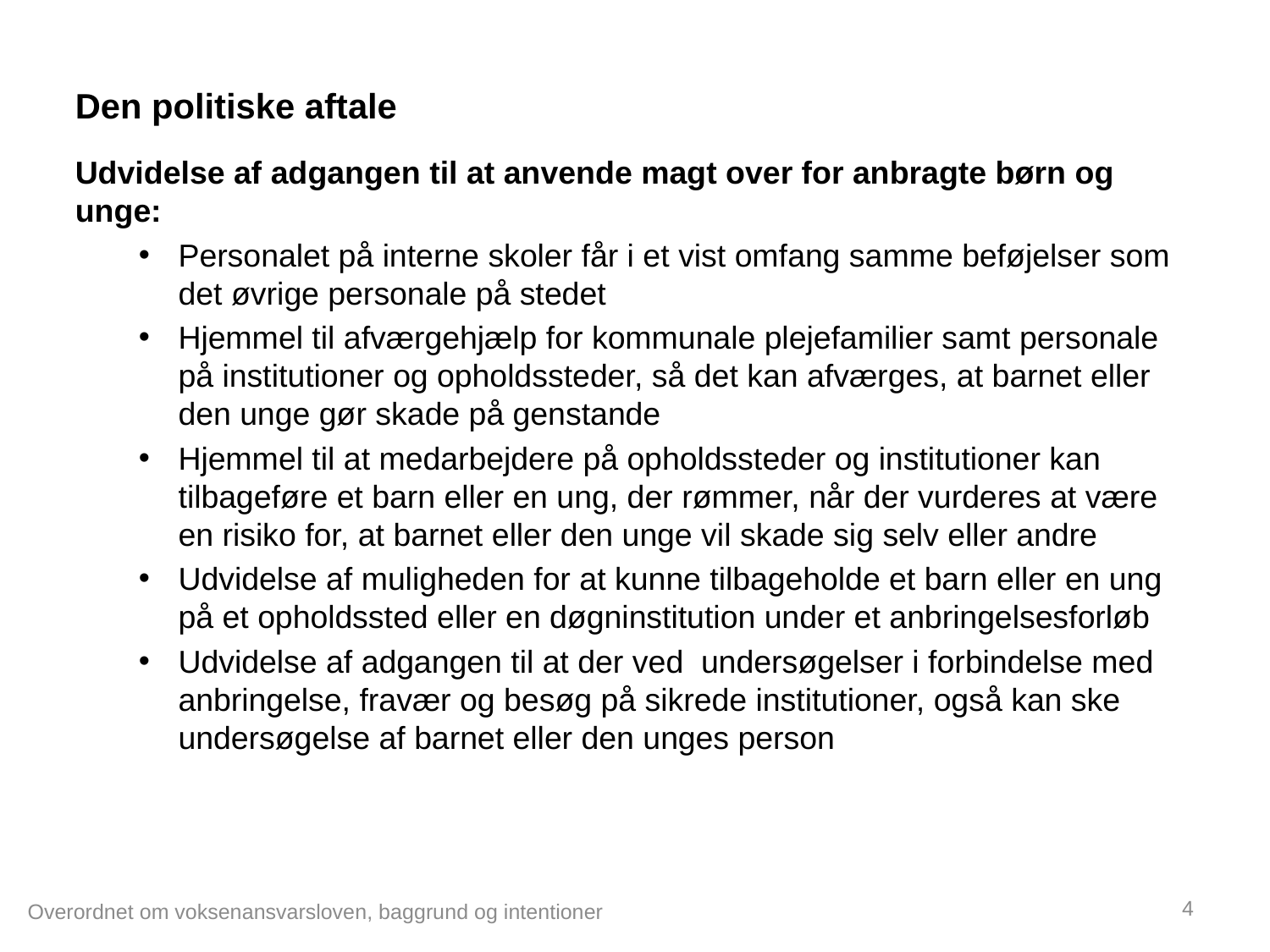

# Den politiske aftale
Udvidelse af adgangen til at anvende magt over for anbragte børn og unge:
Personalet på interne skoler får i et vist omfang samme beføjelser som det øvrige personale på stedet
Hjemmel til afværgehjælp for kommunale plejefamilier samt personale på institutioner og opholdssteder, så det kan afværges, at barnet eller den unge gør skade på genstande
Hjemmel til at medarbejdere på opholdssteder og institutioner kan tilbageføre et barn eller en ung, der rømmer, når der vurderes at være en risiko for, at barnet eller den unge vil skade sig selv eller andre
Udvidelse af muligheden for at kunne tilbageholde et barn eller en ung på et opholdssted eller en døgninstitution under et anbringelsesforløb
Udvidelse af adgangen til at der ved  undersøgelser i forbindelse med anbringelse, fravær og besøg på sikrede institutioner, også kan ske undersøgelse af barnet eller den unges person
4
Overordnet om voksenansvarsloven, baggrund og intentioner